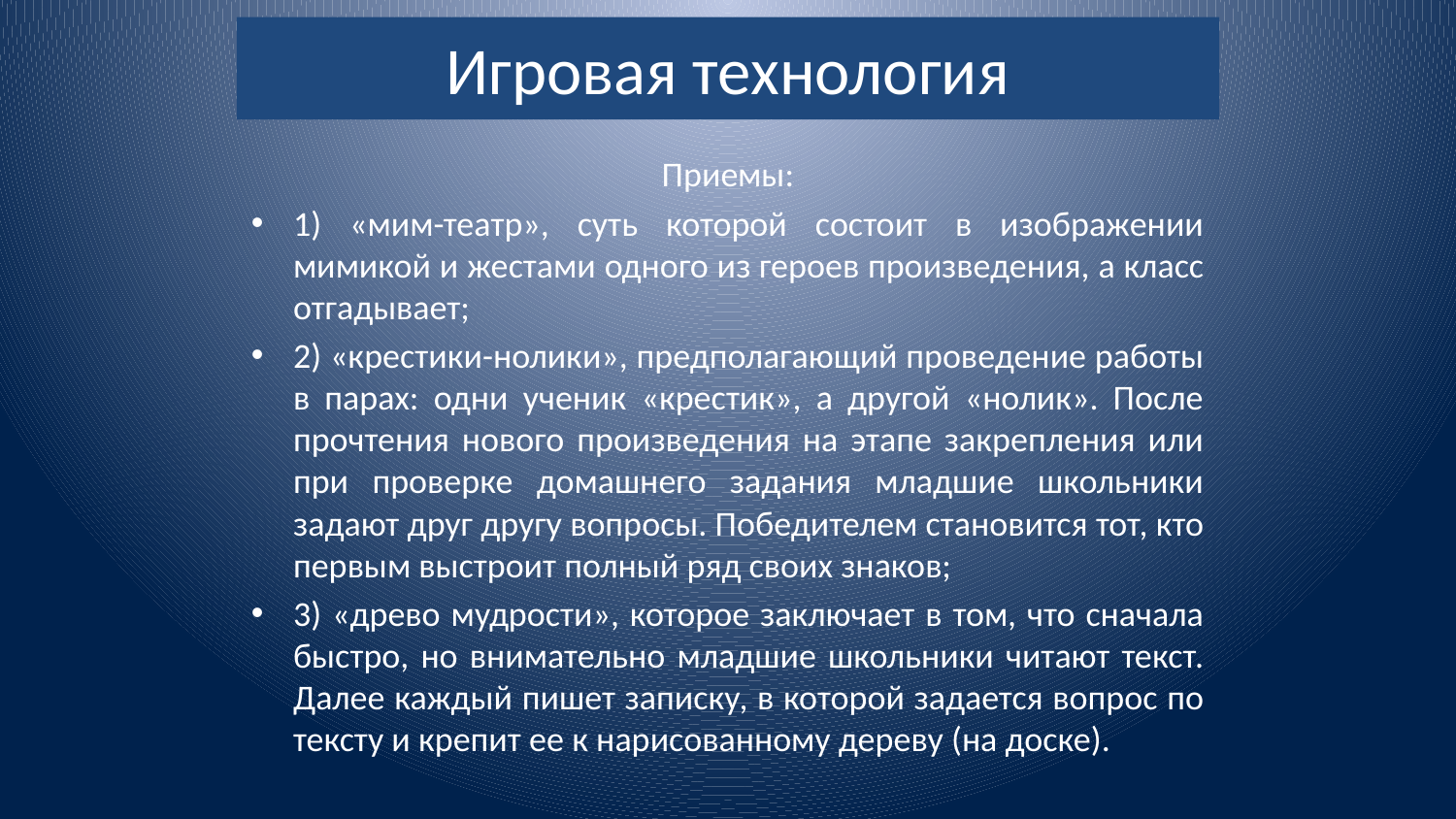

# Игровая технология
Приемы:
1) «мим-театр», суть которой состоит в изображении мимикой и жестами одного из героев произведения, а класс отгадывает;
2) «крестики-нолики», предполагающий проведение работы в парах: одни ученик «крестик», а другой «нолик». После прочтения нового произведения на этапе закрепления или при проверке домашнего задания младшие школьники задают друг другу вопросы. Победителем становится тот, кто первым выстроит полный ряд своих знаков;
3) «древо мудрости», которое заключает в том, что сначала быстро, но внимательно младшие школьники читают текст. Далее каждый пишет записку, в которой задается вопрос по тексту и крепит ее к нарисованному дереву (на доске).